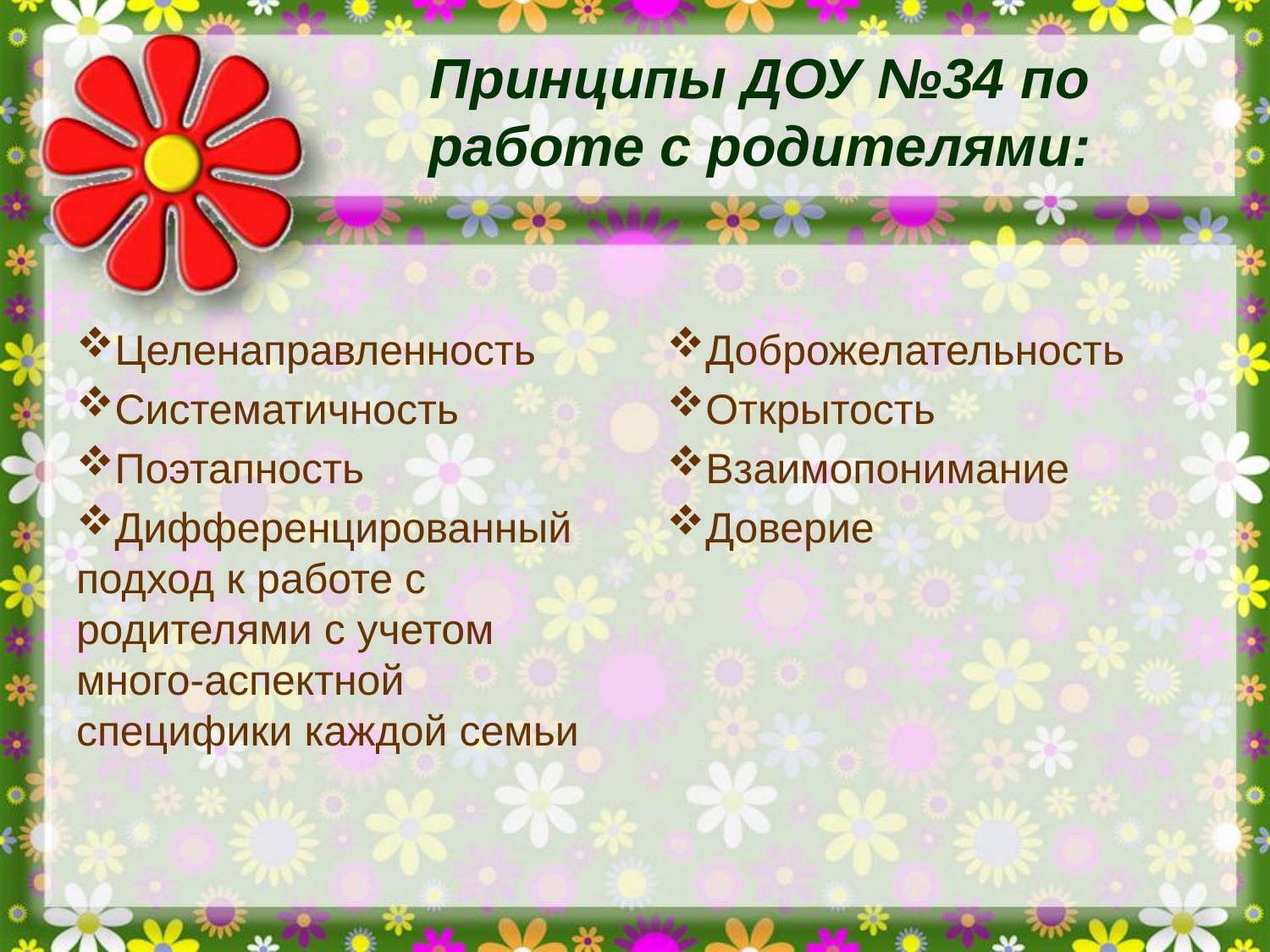

Принципы ДОУ №34 по работе с родителями:
Целенаправленность
Систематичность
Поэтапность
Дифференцированный подход к работе с родителями с учетом много-аспектной  специфики каждой семьи
Доброжелательность
Открытость
Взаимопонимание
Доверие